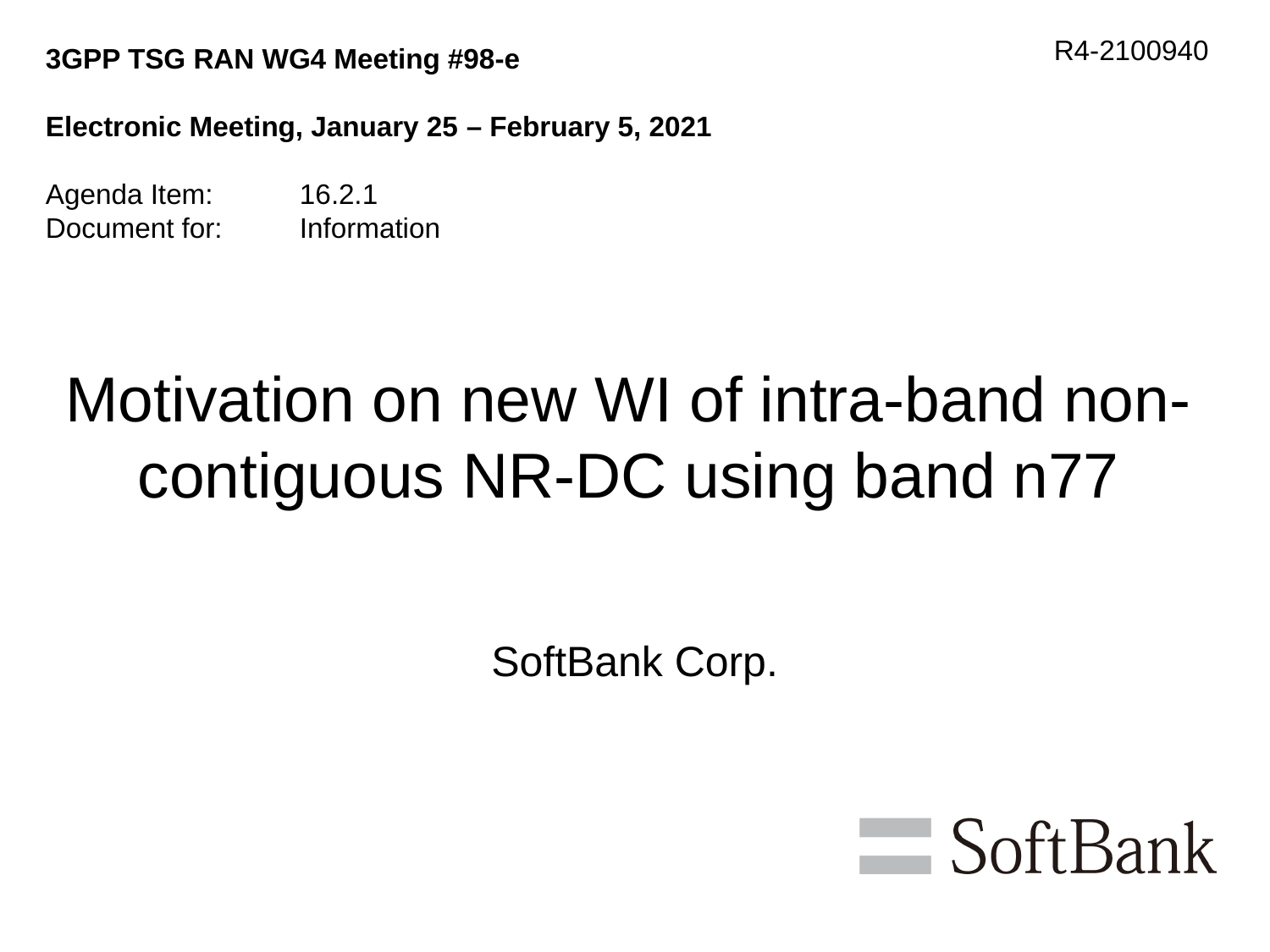

R4-2100940
3GPP TSG RAN WG4 Meeting #98-e
Electronic Meeting, January 25 – February 5, 2021

Agenda Item:	16.2.1
Document for:	Information
# Motivation on new WI of intra-band non-contiguous NR-DC using band n77
SoftBank Corp.